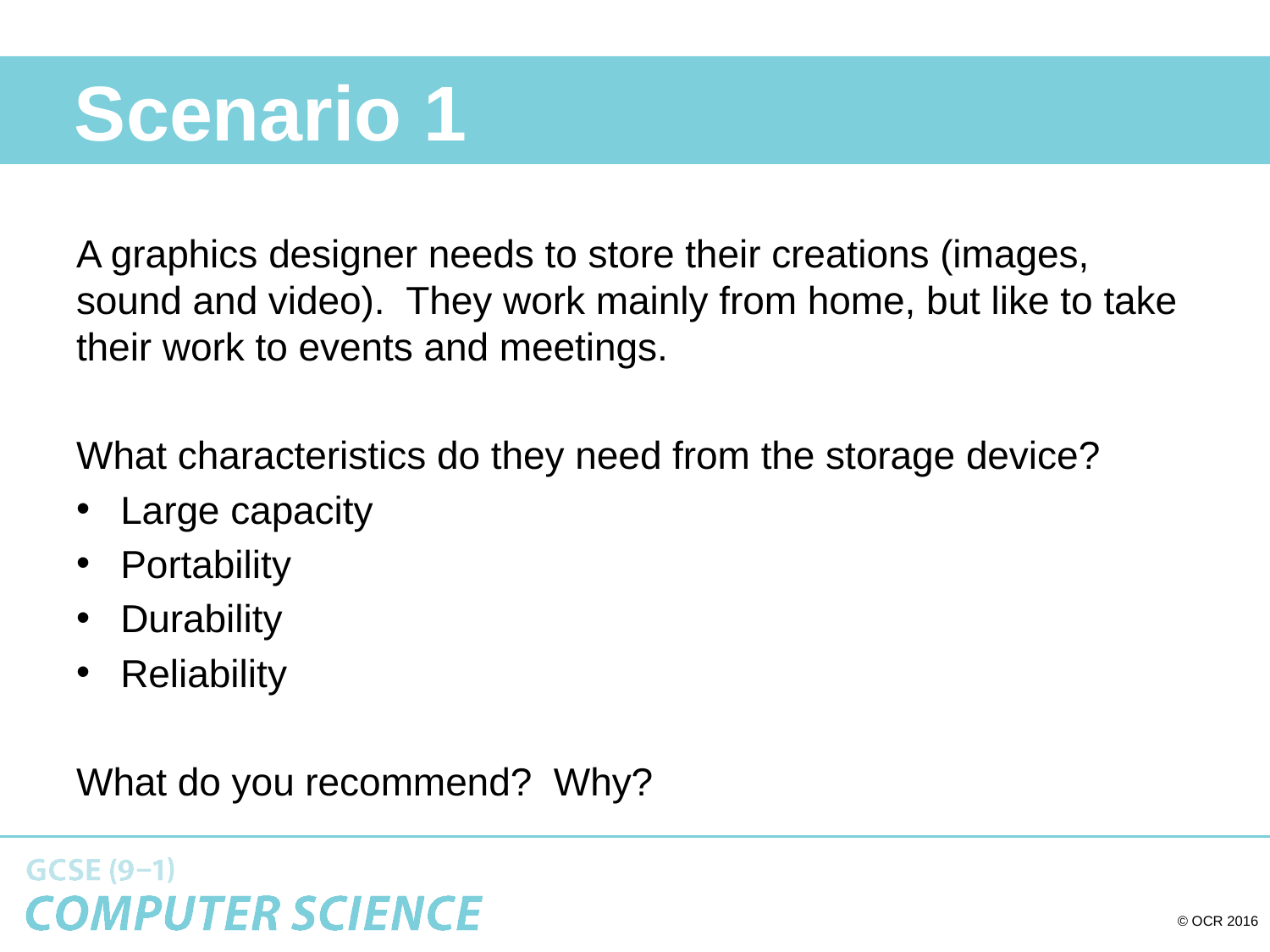

# Scenario 1
A graphics designer needs to store their creations (images, sound and video).  They work mainly from home, but like to take their work to events and meetings.

What characteristics do they need from the storage device?
Large capacity
Portability
Durability
Reliability

What do you recommend?  Why?